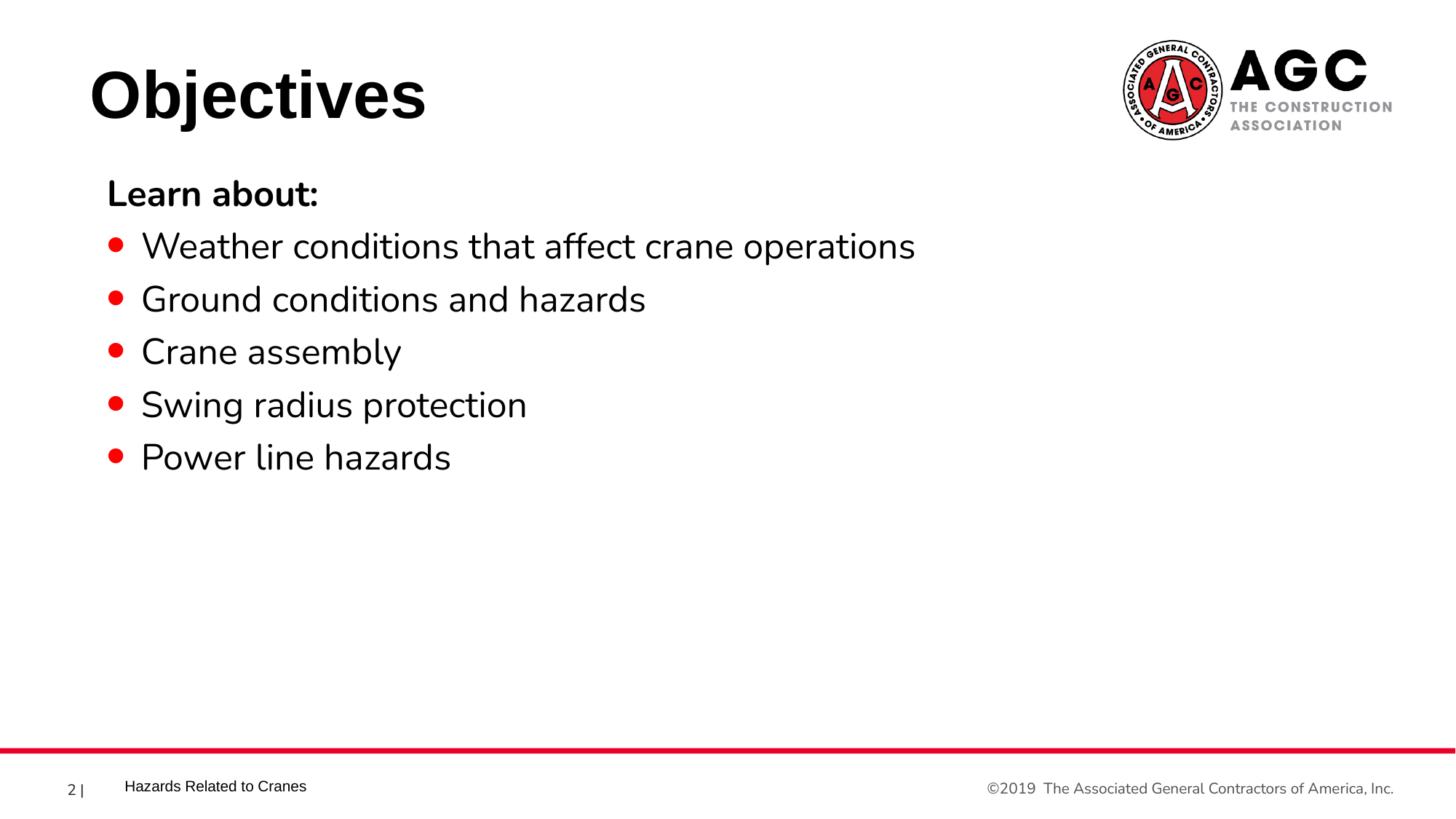

Objectives
Learn about:
Weather conditions that affect crane operations
Ground conditions and hazards
Crane assembly
Swing radius protection
Power line hazards
Hazards Related to Cranes